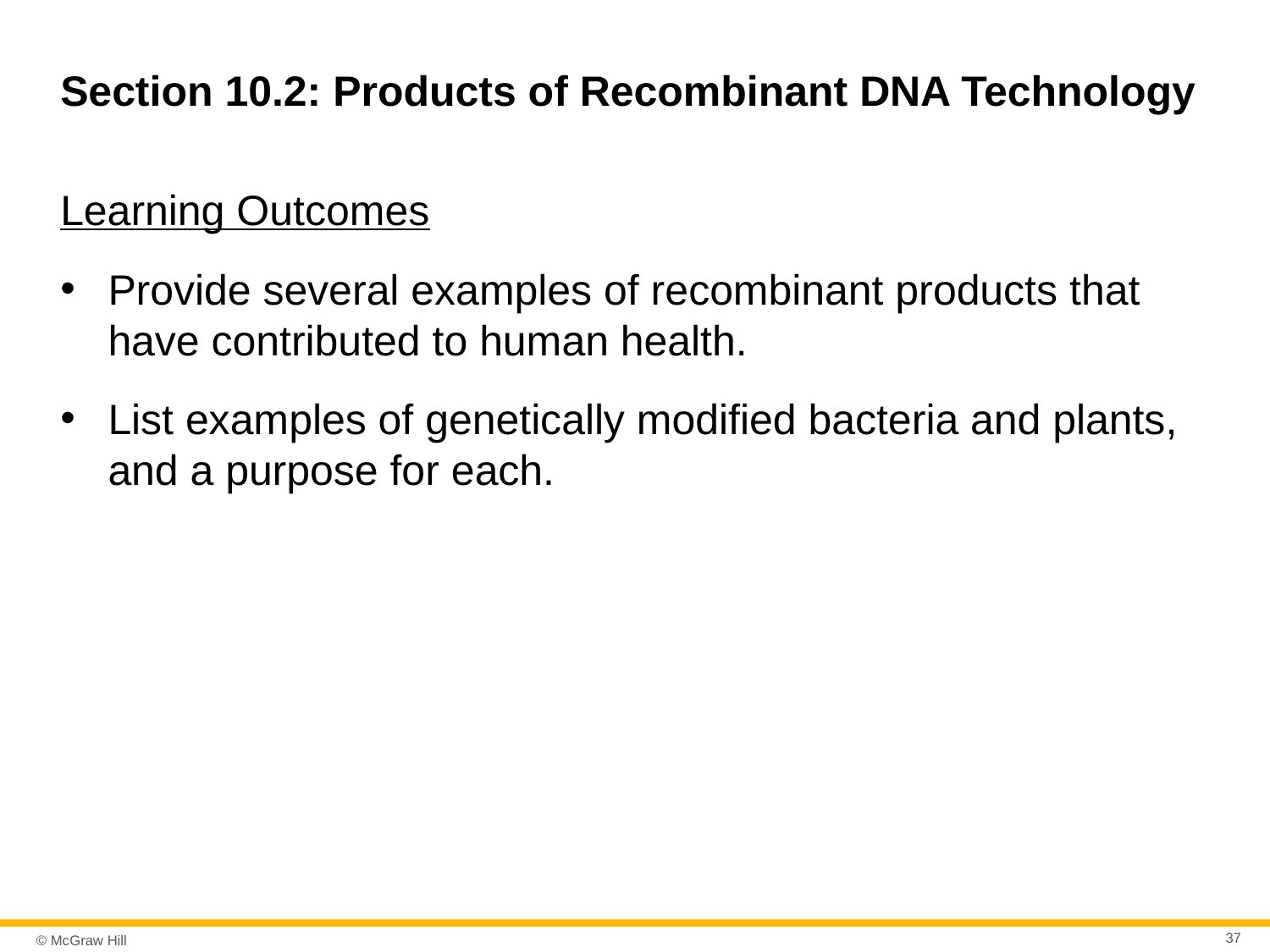

# Section 10.2: Products of Recombinant DNA Technology
Learning Outcomes
Provide several examples of recombinant products that have contributed to human health.
List examples of genetically modified bacteria and plants, and a purpose for each.